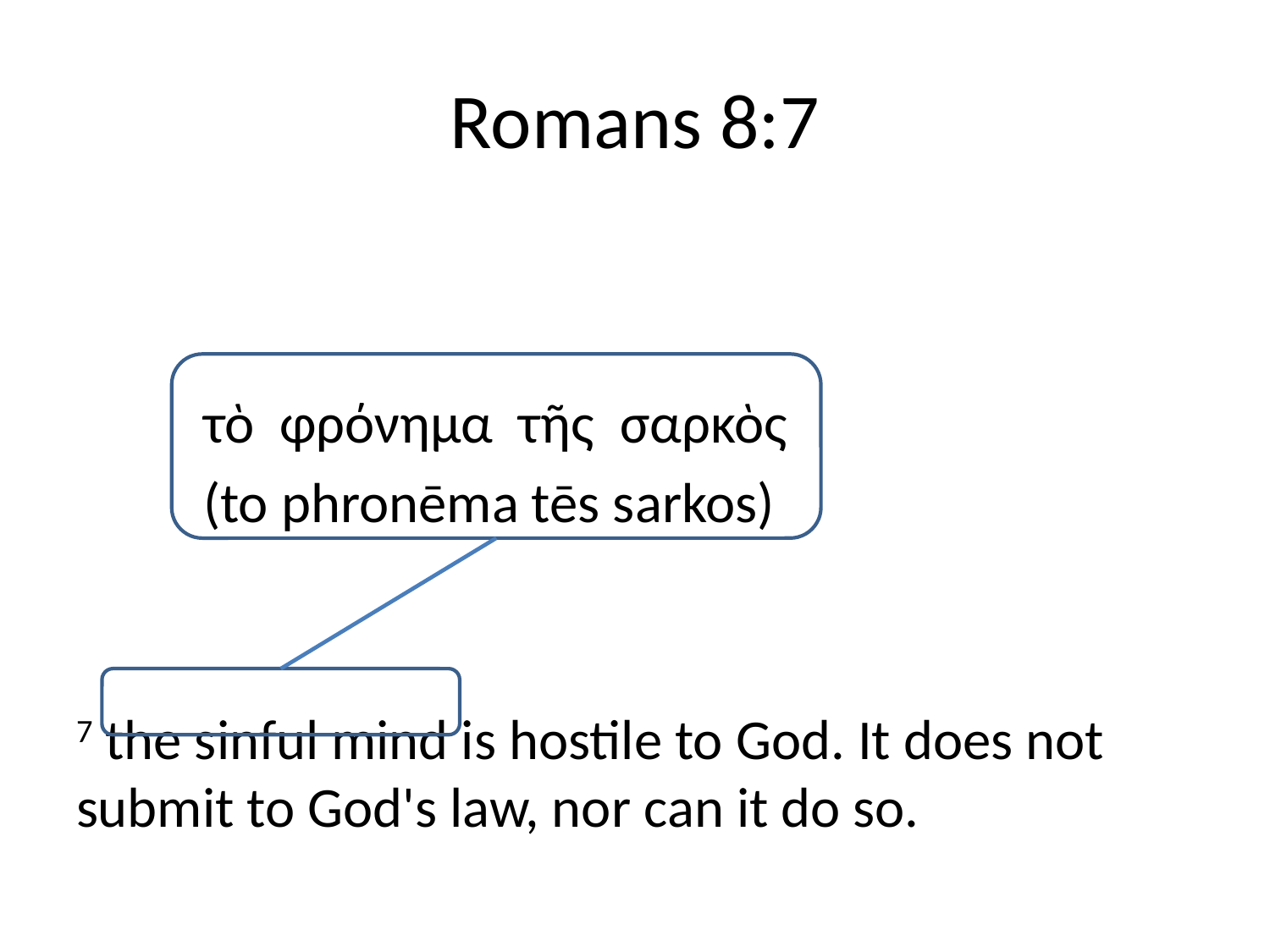

# Romans 8:7

	τὸ  φρόνημα  τῆς  σαρκὸς
	(to phronēma tēs sarkos)

7 the sinful mind is hostile to God. It does not submit to God's law, nor can it do so.